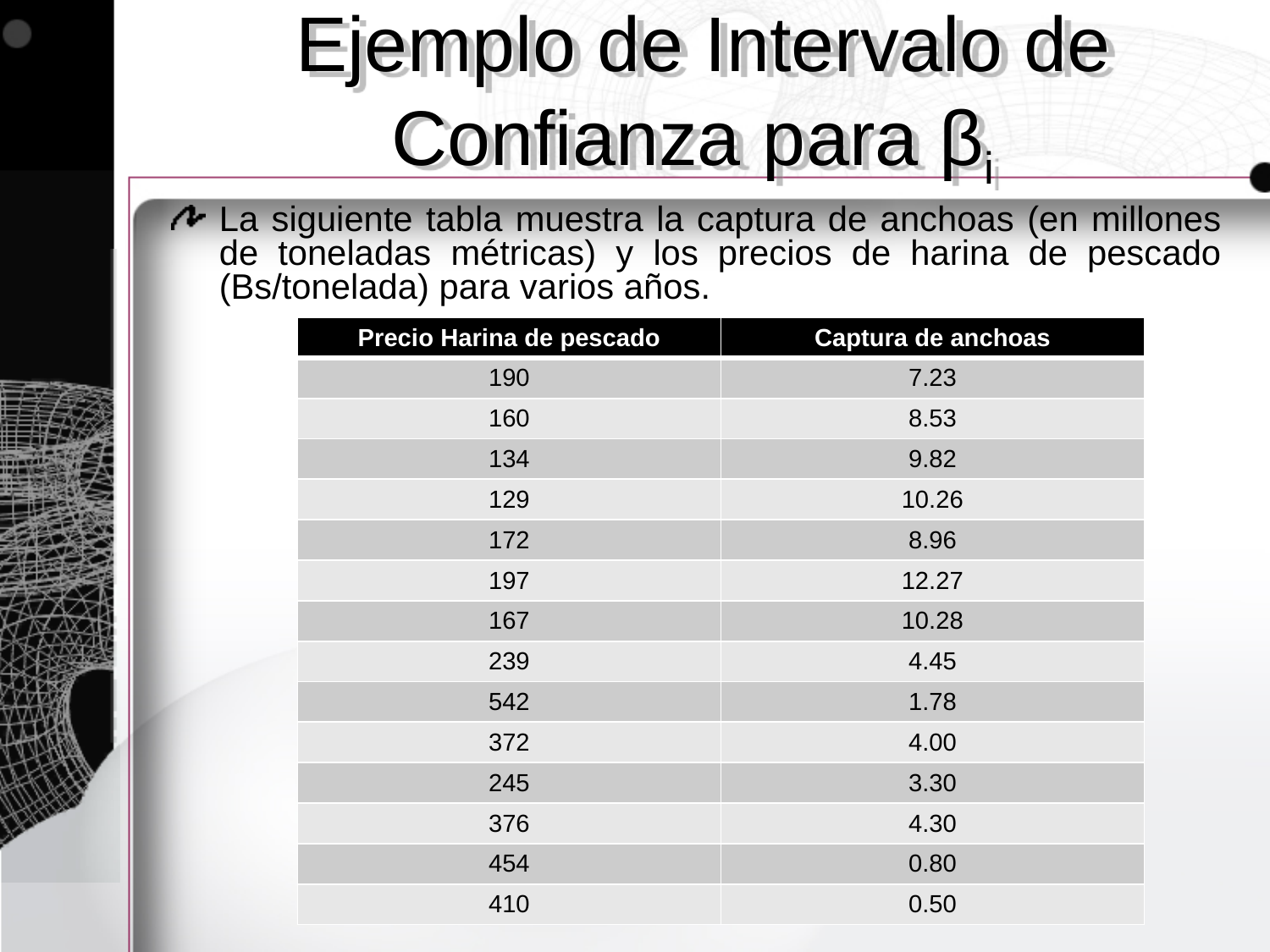

# Ejemplo de Intervalo de Confianza para βi

La siguiente tabla muestra la captura de anchoas (en millones de toneladas métricas) y los precios de harina de pescado (Bs/tonelada) para varios años.

| Precio Harina de pescado | Captura de anchoas |
| --- | --- |
| 190 | 7.23 |
| 160 | 8.53 |
| 134 | 9.82 |
| 129 | 10.26 |
| 172 | 8.96 |
| 197 | 12.27 |
| 167 | 10.28 |
| 239 | 4.45 |
| 542 | 1.78 |
| 372 | 4.00 |
| 245 | 3.30 |
| 376 | 4.30 |
| 454 | 0.80 |
| 410 | 0.50 |